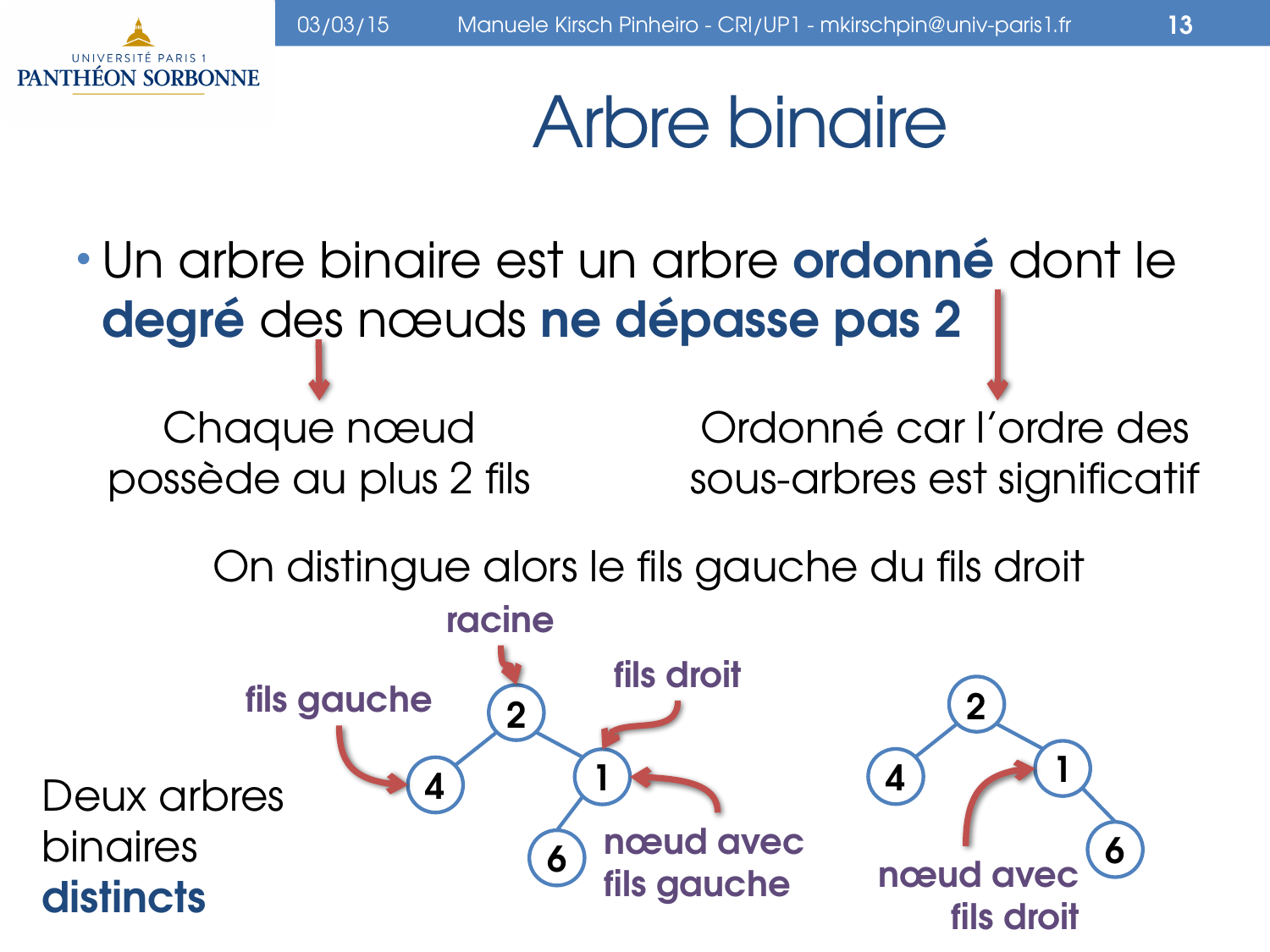

03/03/15
Manuele Kirsch Pinheiro - CRI/UP1 - mkirschpin@univ-paris1.fr
13
# Arbre binaire
Un arbre binaire est un arbre ordonné dont le degré des nœuds ne dépasse pas 2
Chaque nœud possède au plus 2 fils
Ordonné car l’ordre des sous-arbres est significatif
On distingue alors le fils gauche du fils droit
racine
fils droit
fils gauche
2
1
4
6
2
1
4
6
Deux arbres binaires distincts
nœud avec fils gauche
nœud avec fils droit